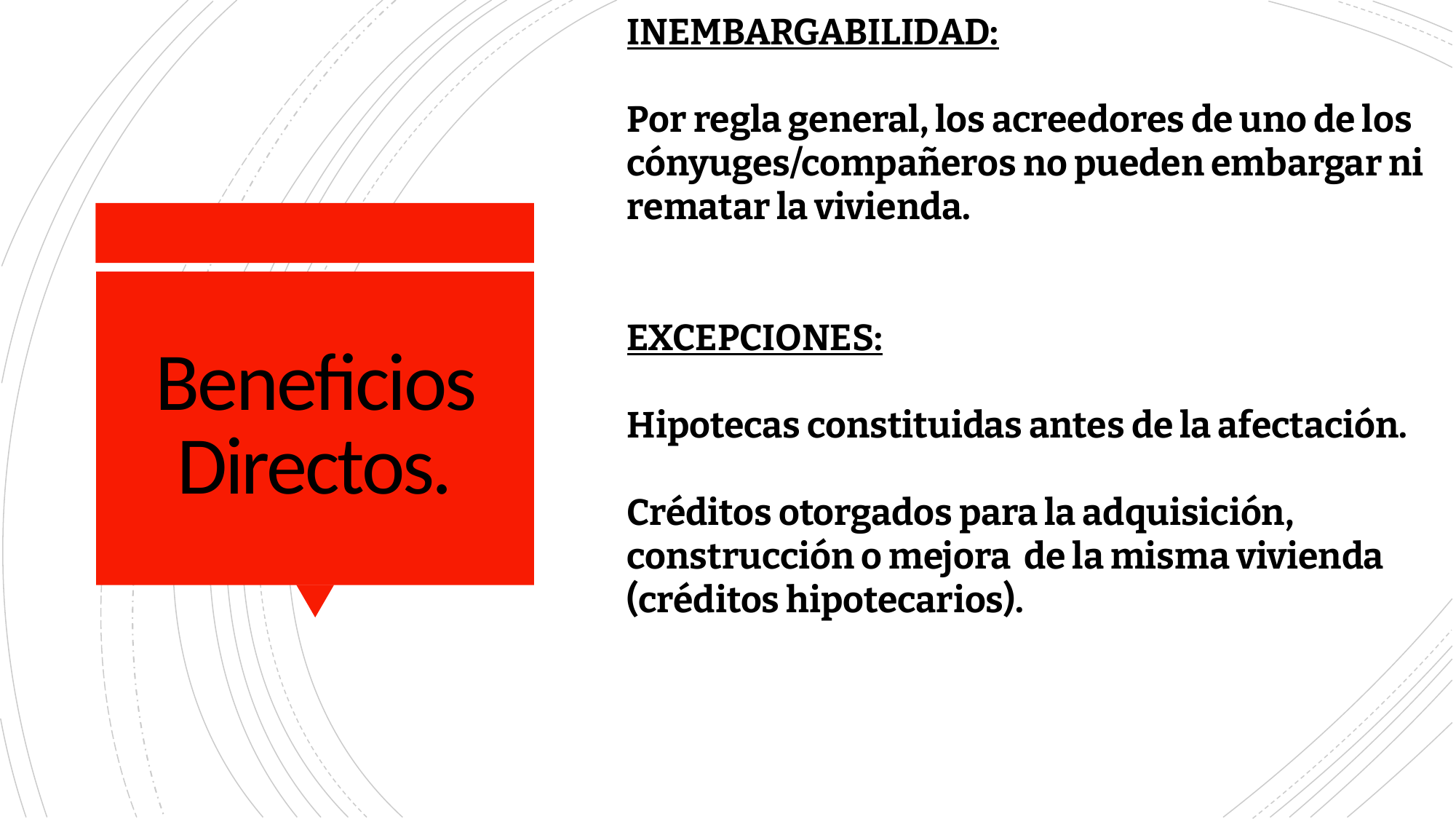

INEMBARGABILIDAD:

Por regla general, los acreedores de uno de los cónyuges/compañeros no pueden embargar ni rematar la vivienda.

EXCEPCIONES:

Hipotecas constituidas antes de la afectación.

Créditos otorgados para la adquisición, construcción o mejora  de la misma vivienda (créditos hipotecarios).
# Beneficios Directos.